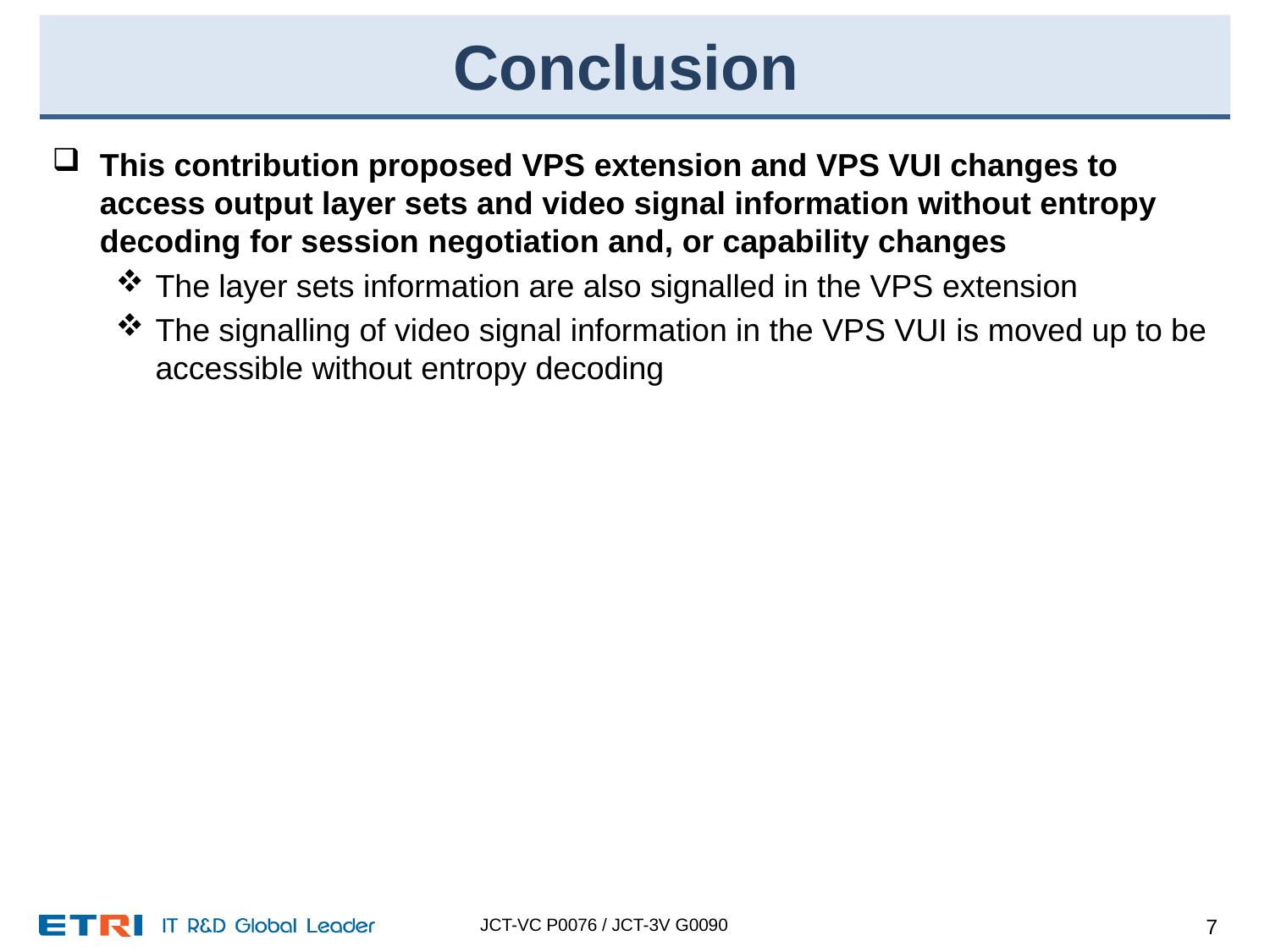

# Conclusion
This contribution proposed VPS extension and VPS VUI changes to access output layer sets and video signal information without entropy decoding for session negotiation and, or capability changes
The layer sets information are also signalled in the VPS extension
The signalling of video signal information in the VPS VUI is moved up to be accessible without entropy decoding
7